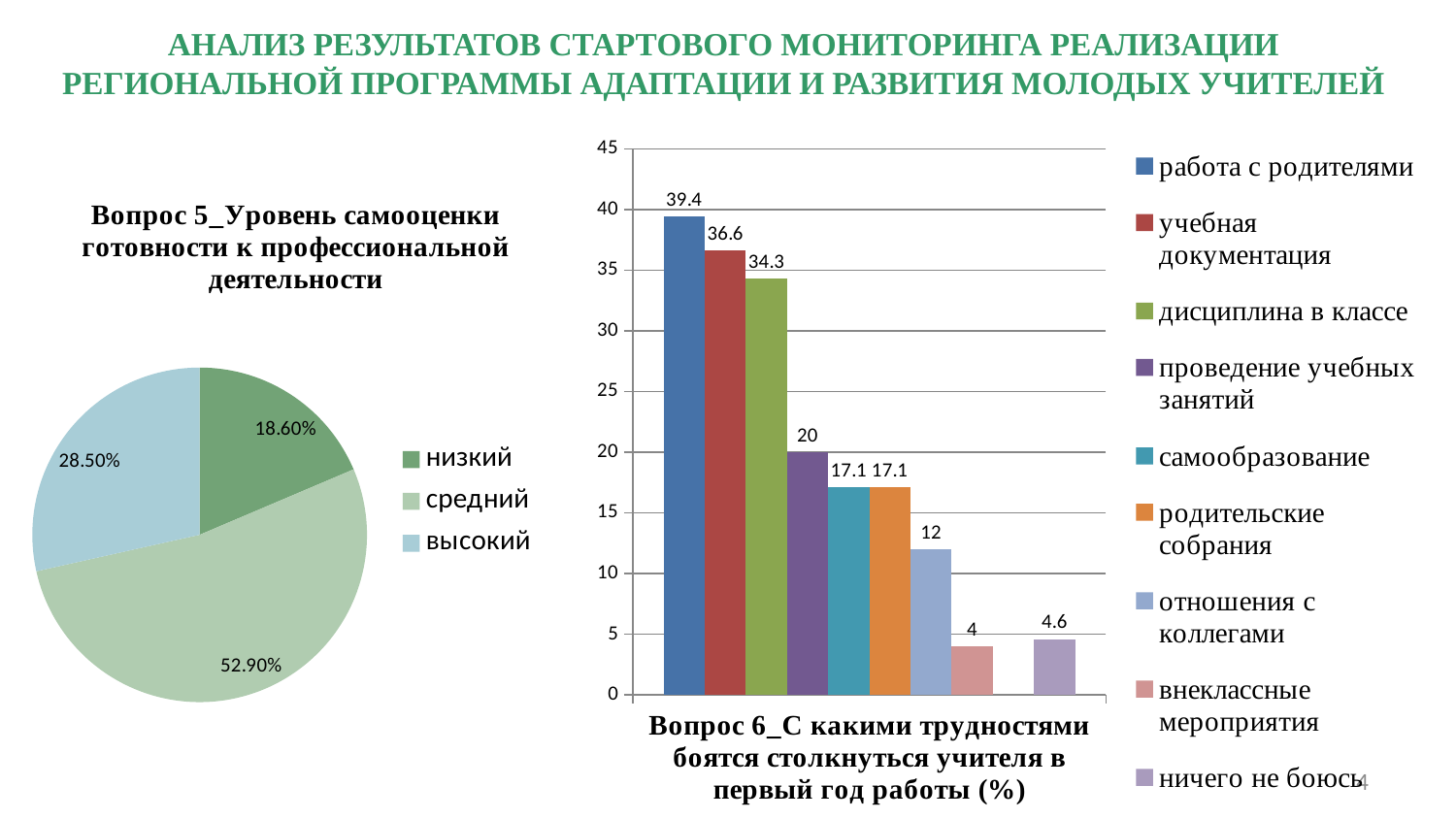

АНАЛИЗ РЕЗУЛЬТАТОВ СТАРТОВОГО МОНИТОРИНГА РЕАЛИЗАЦИИ
РЕГИОНАЛЬНОЙ ПРОГРАММЫ АДАПТАЦИИ И РАЗВИТИЯ МОЛОДЫХ УЧИТЕЛЕЙ

### Chart

| Category | работа с родителями | учебная документация | дисциплина в классе | проведение учебных занятий | самообразование | родительские собрания | отношения с коллегами | внеклассные мероприятия | Столбец1 | ничего не боюсь |
|---|---|---|---|---|---|---|---|---|---|---|
| Вопрос 6_С какими трудностями боятся столкнуться учителя в первый год работы (%) | 39.4 | 36.6 | 34.300000000000004 | 20.0 | 17.1 | 17.1 | 12.0 | 4.0 | None | 4.6 |

### Chart: Вопрос 5_Уровень самооценки готовности к профессиональной деятельности

| Category | Уровень самооценки готовности к профессиональной деятельности |
|---|---|
| низкий | 0.18600000000000044 |
| средний | 0.529 |
| высокий | 0.2850000000000003 |
4